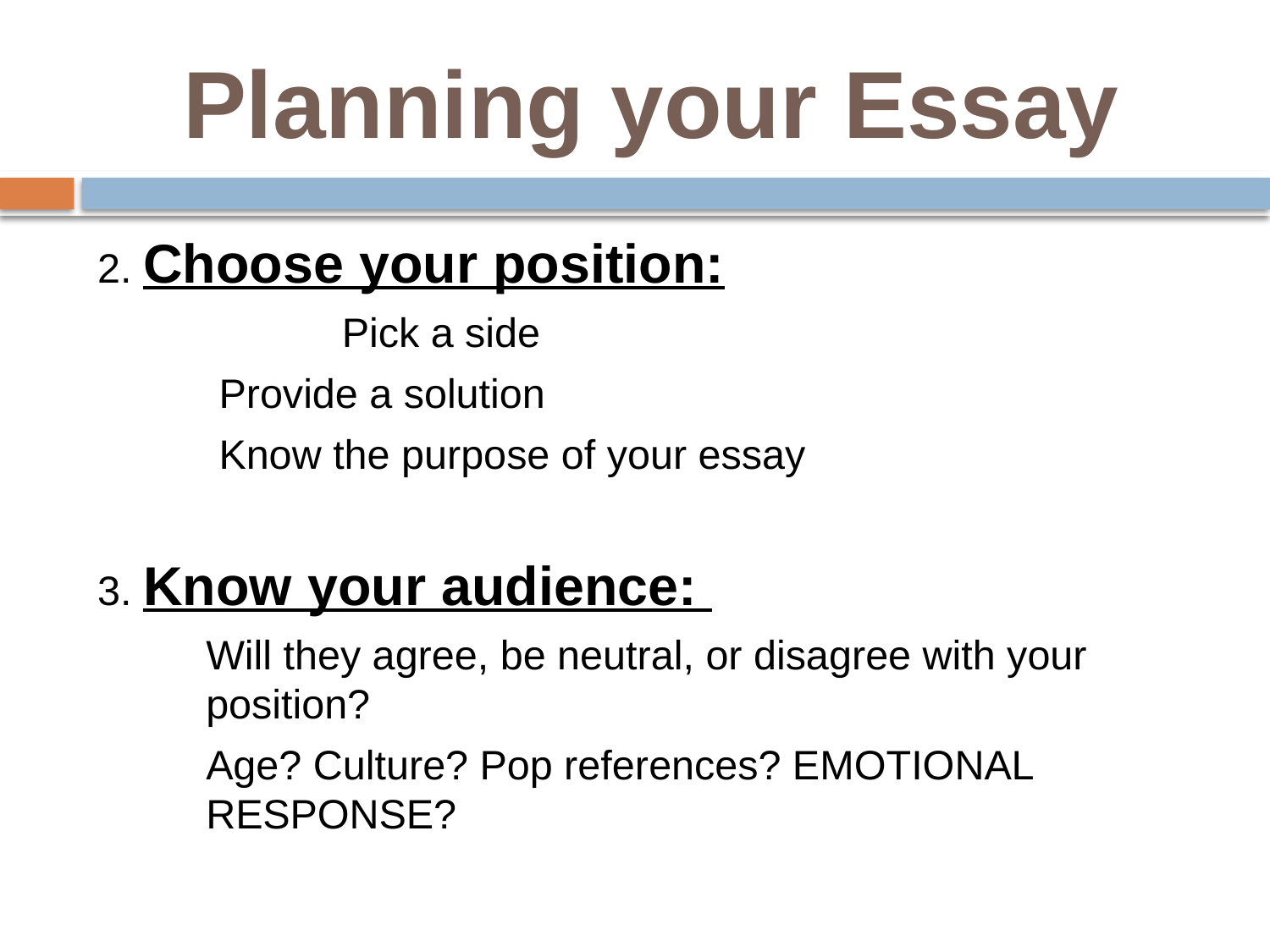

# Planning your Essay
2. Choose your position:
	Pick a side
Provide a solution
Know the purpose of your essay

3. Know your audience:
Will they agree, be neutral, or disagree with your position?
Age? Culture? Pop references? EMOTIONAL RESPONSE?